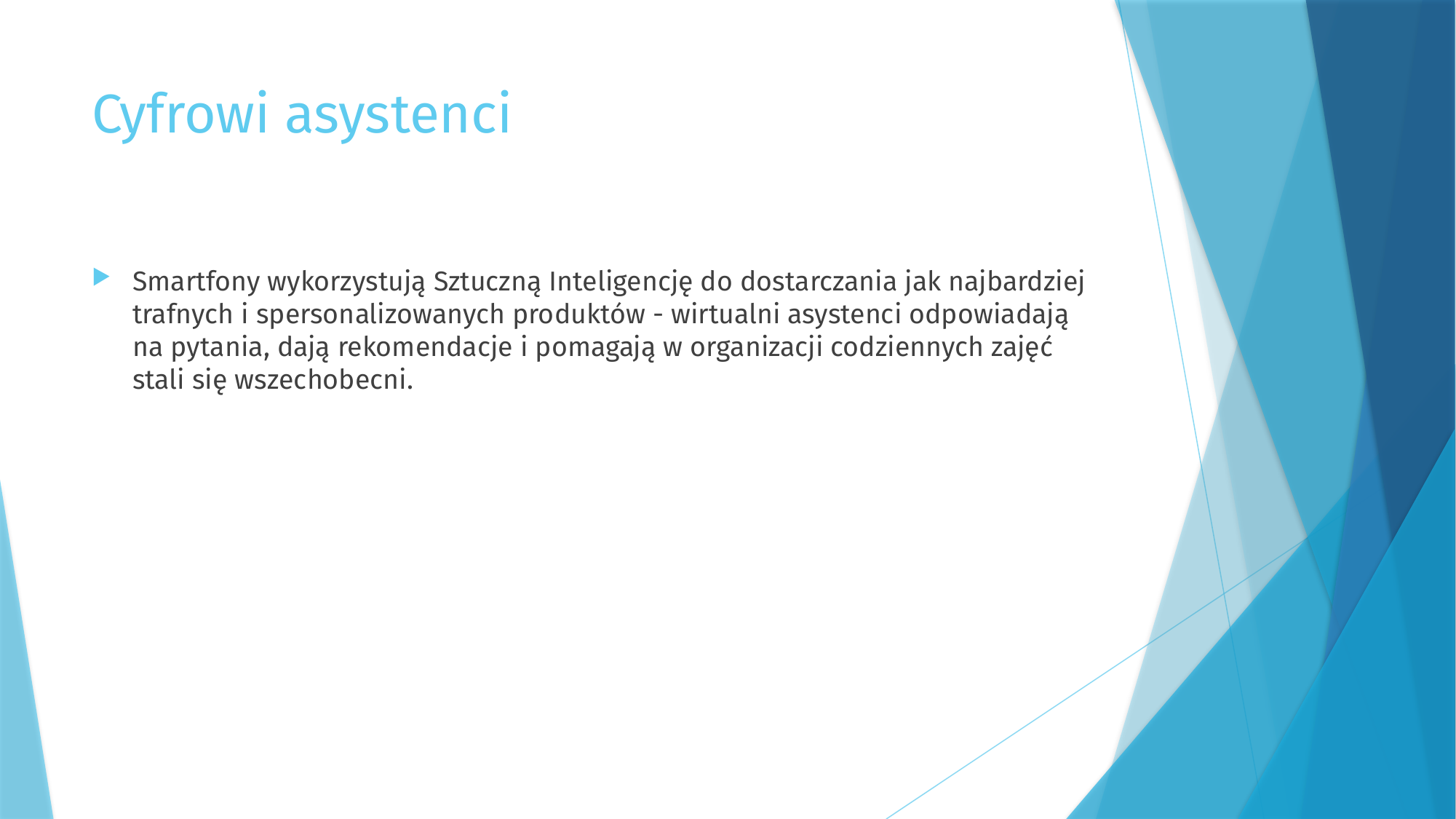

# Cyfrowi asystenci
Smartfony wykorzystują Sztuczną Inteligencję do dostarczania jak najbardziej trafnych i spersonalizowanych produktów - wirtualni asystenci odpowiadają na pytania, dają rekomendacje i pomagają w organizacji codziennych zajęć stali się wszechobecni.